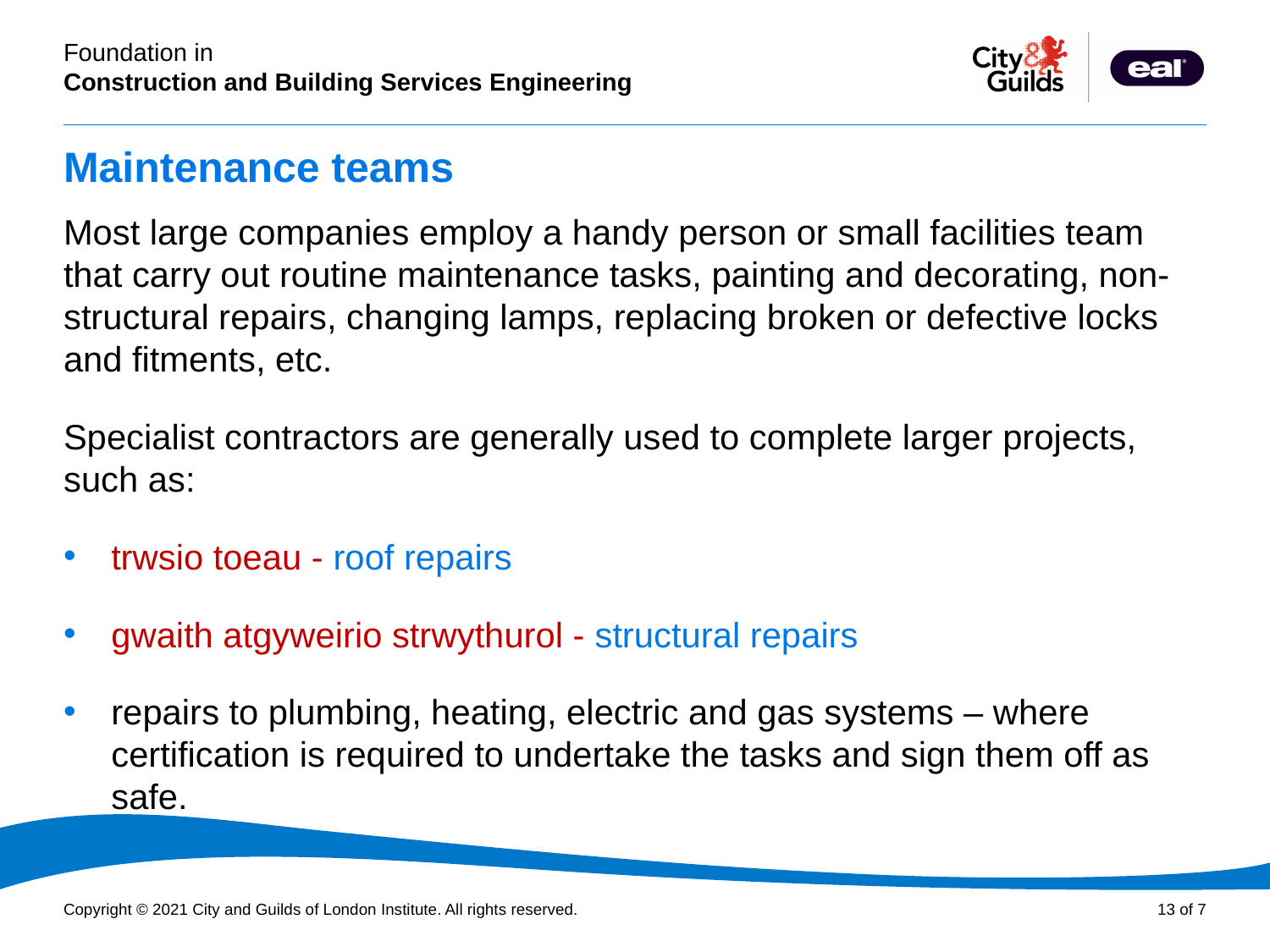

# Maintenance teams
Most large companies employ a handy person or small facilities team
that carry out routine maintenance tasks, painting and decorating, non-structural repairs, changing lamps, replacing broken or defective locks
and fitments, etc.
Specialist contractors are generally used to complete larger projects,
such as:
trwsio toeau - roof repairs
gwaith atgyweirio strwythurol - structural repairs
repairs to plumbing, heating, electric and gas systems – where certification is required to undertake the tasks and sign them off as safe.